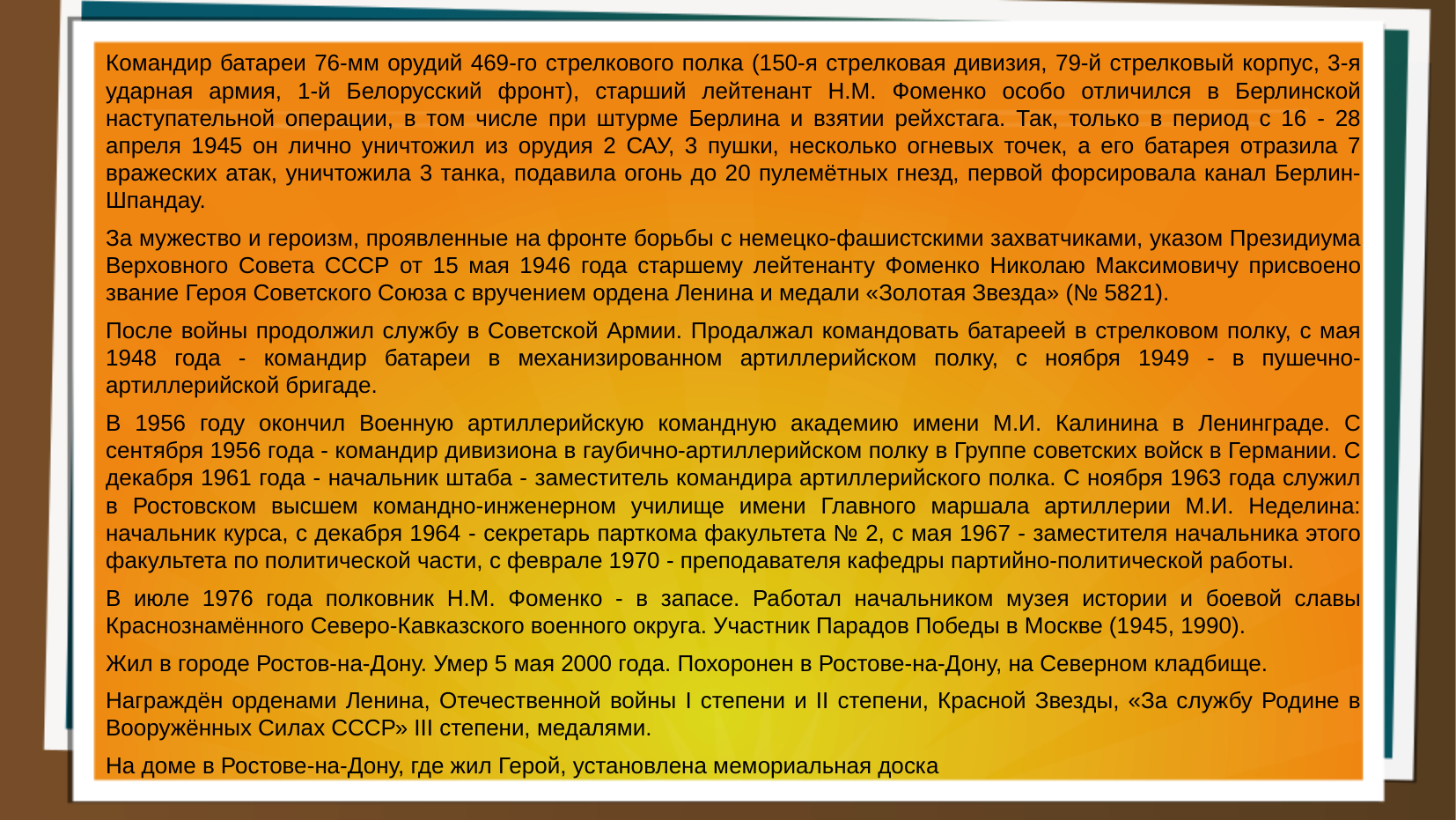

Командир батареи 76-мм орудий 469-го стрелкового полка (150-я стрелковая дивизия, 79-й стрелковый корпус, 3-я ударная армия, 1-й Белорусский фронт), старший лейтенант Н.М. Фоменко особо отличился в Берлинской наступательной операции, в том числе при штурме Берлина и взятии рейхстага. Так, только в период с 16 - 28 апреля 1945 он лично уничтожил из орудия 2 САУ, 3 пушки, несколько огневых точек, а его батарея отразила 7 вражеских атак, уничтожила 3 танка, подавила огонь до 20 пулемётных гнезд, первой форсировала канал Берлин-Шпандау.
	За мужество и героизм, проявленные на фронте борьбы с немецко-фашистскими захватчиками, указом Президиума Верховного Совета СССР от 15 мая 1946 года старшему лейтенанту Фоменко Николаю Максимовичу присвоено звание Героя Советского Союза с вручением ордена Ленина и медали «Золотая Звезда» (№ 5821).
	После войны продолжил службу в Советской Армии. Продалжал командовать батареей в стрелковом полку, с мая 1948 года - командир батареи в механизированном артиллерийском полку, с ноября 1949 - в пушечно-артиллерийской бригаде.
	В 1956 году окончил Военную артиллерийскую командную академию имени М.И. Калинина в Ленинграде. С сентября 1956 года - командир дивизиона в гаубично-артиллерийском полку в Группе советских войск в Германии. С декабря 1961 года - начальник штаба - заместитель командира артиллерийского полка. С ноября 1963 года служил в Ростовском высшем командно-инженерном училище имени Главного маршала артиллерии М.И. Неделина: начальник курса, с декабря 1964 - секретарь парткома факультета № 2, с мая 1967 - заместителя начальника этого факультета по политической части, с феврале 1970 - преподавателя кафедры партийно-политической работы.
	В июле 1976 года полковник Н.М. Фоменко - в запасе. Работал начальником музея истории и боевой славы Краснознамённого Северо-Кавказского военного округа. Участник Парадов Победы в Москве (1945, 1990).
	Жил в городе Ростов-на-Дону. Умер 5 мая 2000 года. Похоронен в Ростове-на-Дону, на Северном кладбище.
	Награждён орденами Ленина, Отечественной войны I степени и II степени, Красной Звезды, «За службу Родине в Вооружённых Силах СССР» III степени, медалями.
	На доме в Ростове-на-Дону, где жил Герой, установлена мемориальная доска